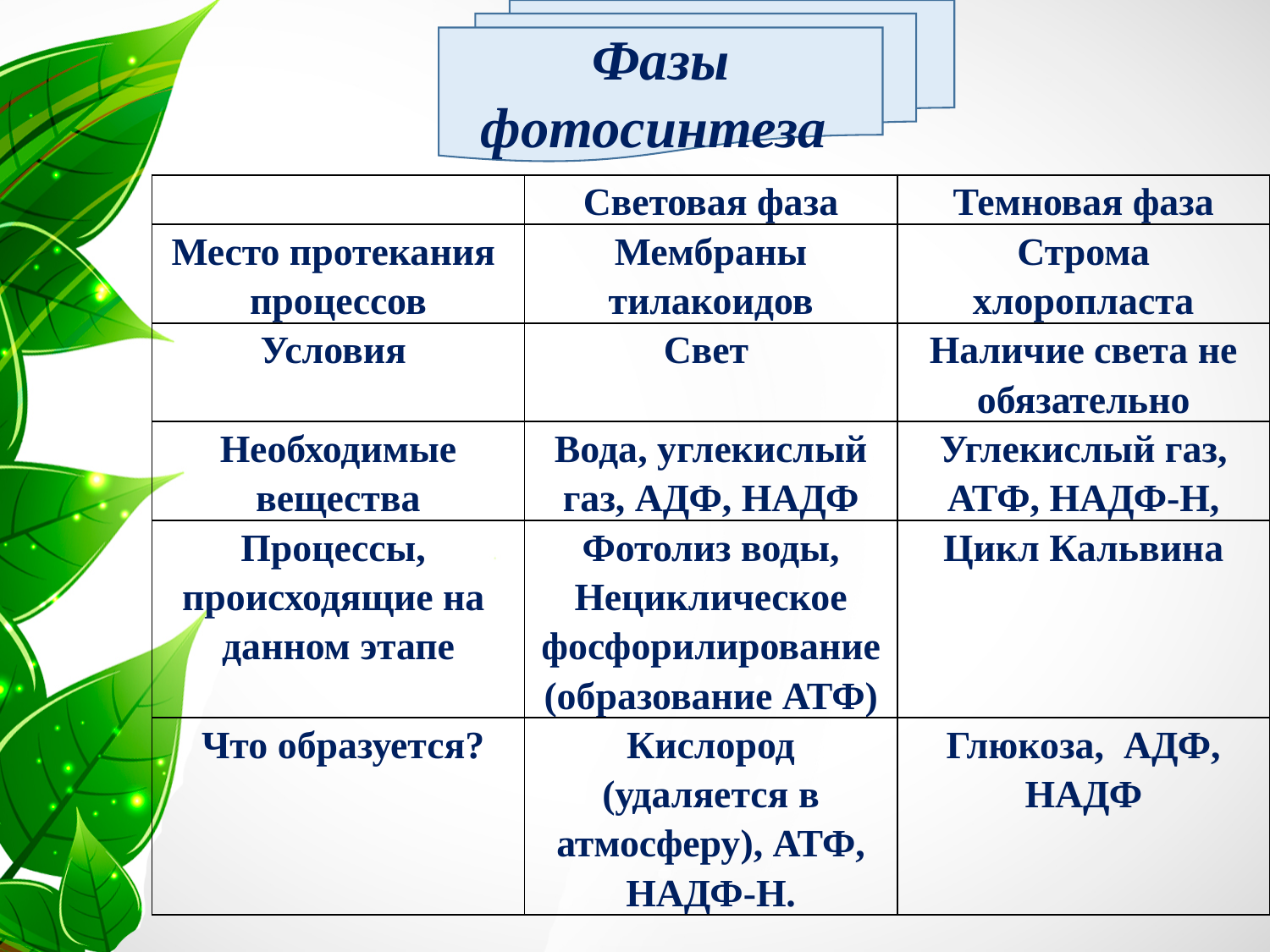

Фазы фотосинтеза
|  | Световая фаза | Темновая фаза |
| --- | --- | --- |
| Место протекания процессов | Мембраны тилакоидов | Строма хлоропласта |
| Условия | Свет | Наличие света не обязательно |
| Необходимые вещества | Вода, углекислый газ, АДФ, НАДФ | Углекислый газ, АТФ, НАДФ-Н, |
| Процессы, происходящие на данном этапе | Фотолиз воды, Нециклическое фосфорилирование (образование АТФ) | Цикл Кальвина |
| Что образуется? | Кислород (удаляется в атмосферу), АТФ, НАДФ-Н. | Глюкоза, АДФ, НАДФ |